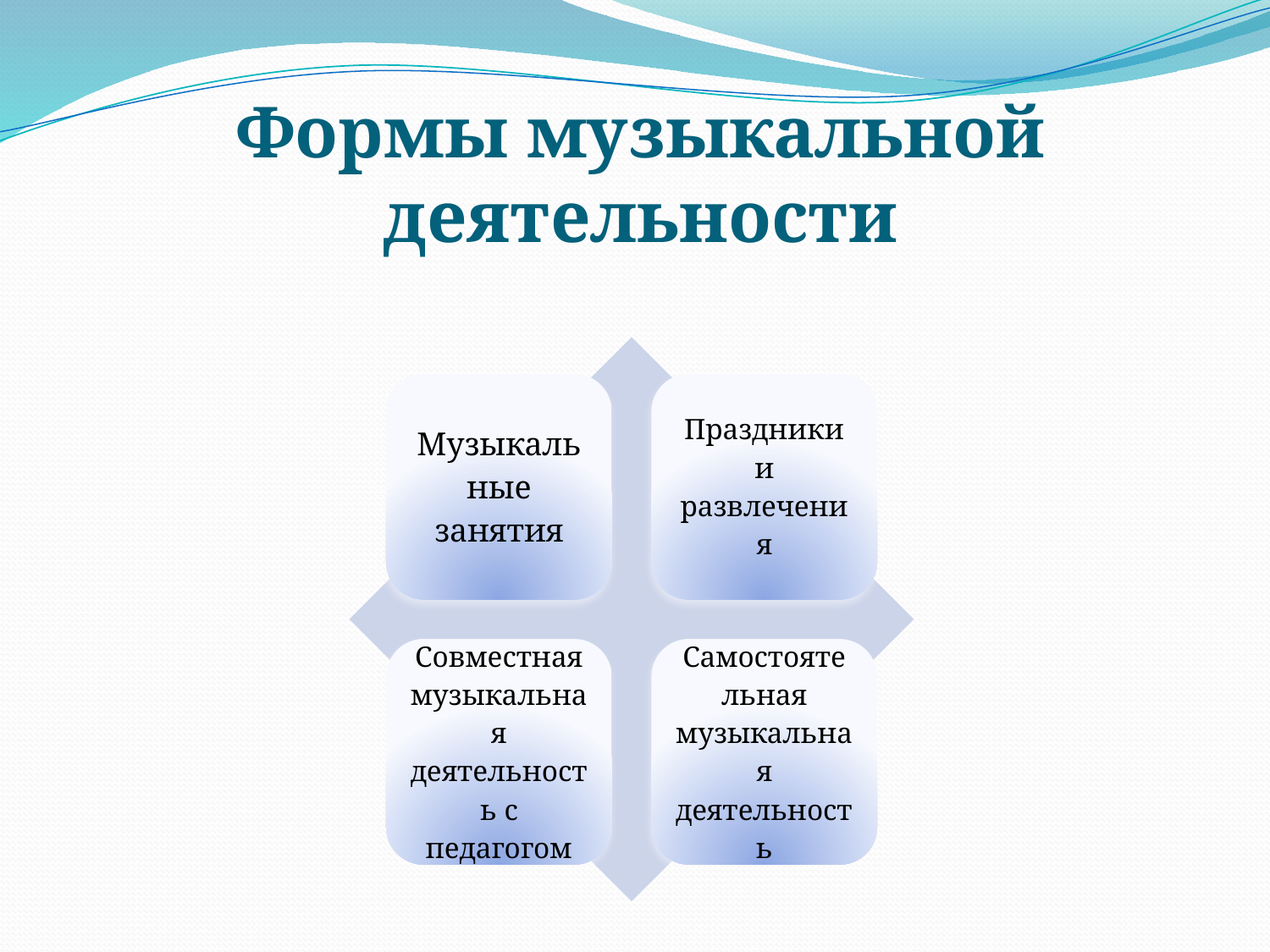

# Формы музыкальной деятельности
Музыкальные занятия
Праздники и развлечения
Совместная музыкальная деятельность с педагогом
Самостоятельная музыкальная деятельность